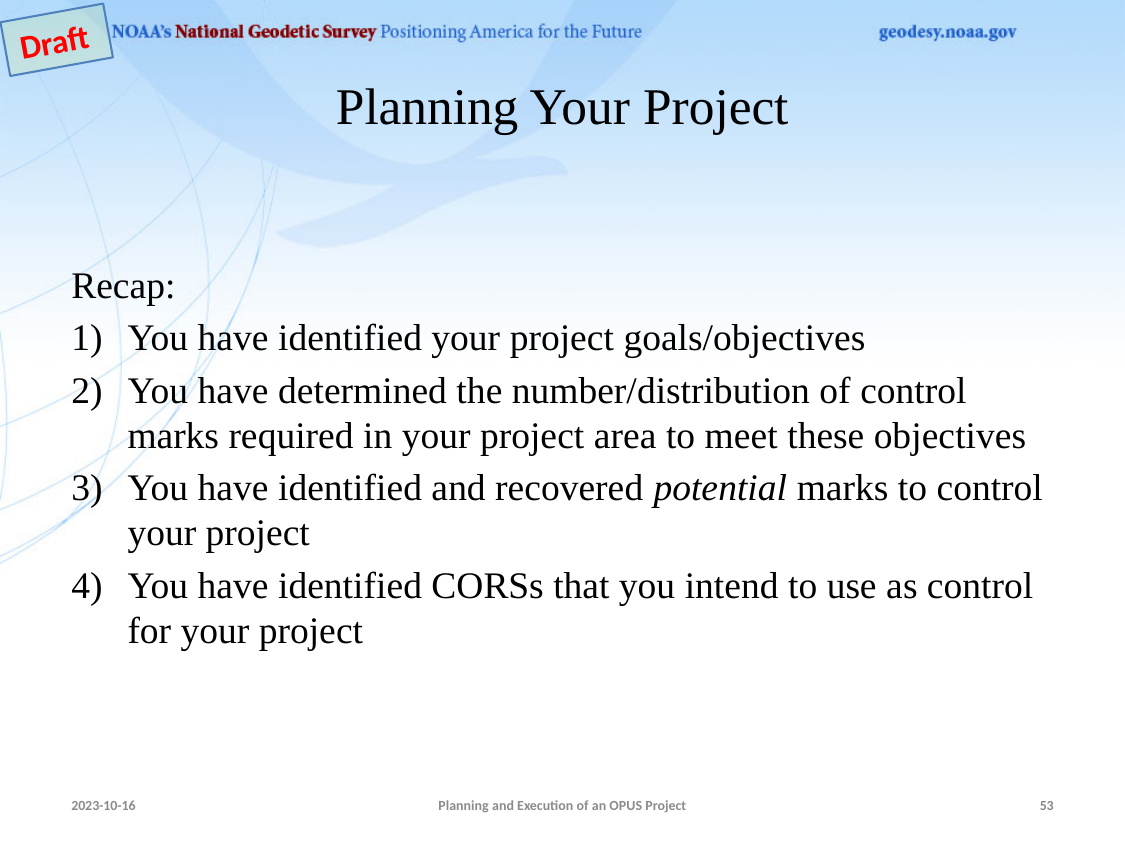

Draft
# Planning Your Project
Recap:
You have identified your project goals/objectives
You have determined the number/distribution of control marks required in your project area to meet these objectives
You have identified and recovered potential marks to control your project
You have identified CORSs that you intend to use as control for your project
2023-10-16
Planning and Execution of an OPUS Project
53